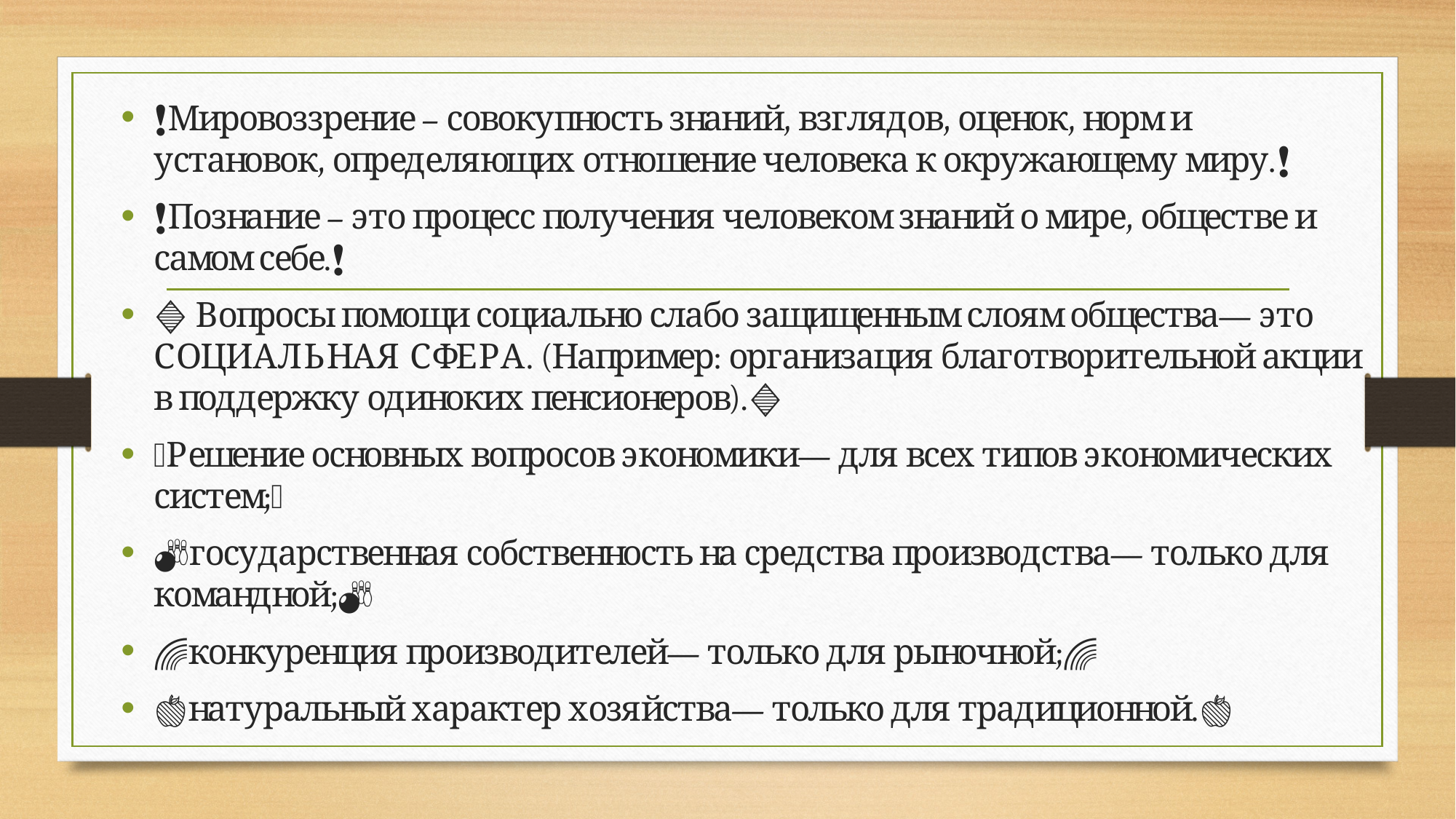

❗️Мировоззрение – совокупность знаний, взглядов, оценок, норм и установок, определяющих отношение человека к окружающему миру.❗️
❗️Познание – это процесс получения человеком знаний о мире, обществе и самом себе.❗️
🔷 Вопросы помощи социально слабо защищенным слоям общества— это СОЦИАЛЬНАЯ СФЕРА. (Например: организация благотворительной акции в поддержку одиноких пенсионеров).🔷
🧮Решение основных вопросов экономики— для всех типов экономических систем;🧮
🎳государственная собственность на средства производства— только для командной;🎳
🌈конкуренция производителей— только для рыночной;🌈
🍏натуральный характер хозяйства— только для традиционной.🍏